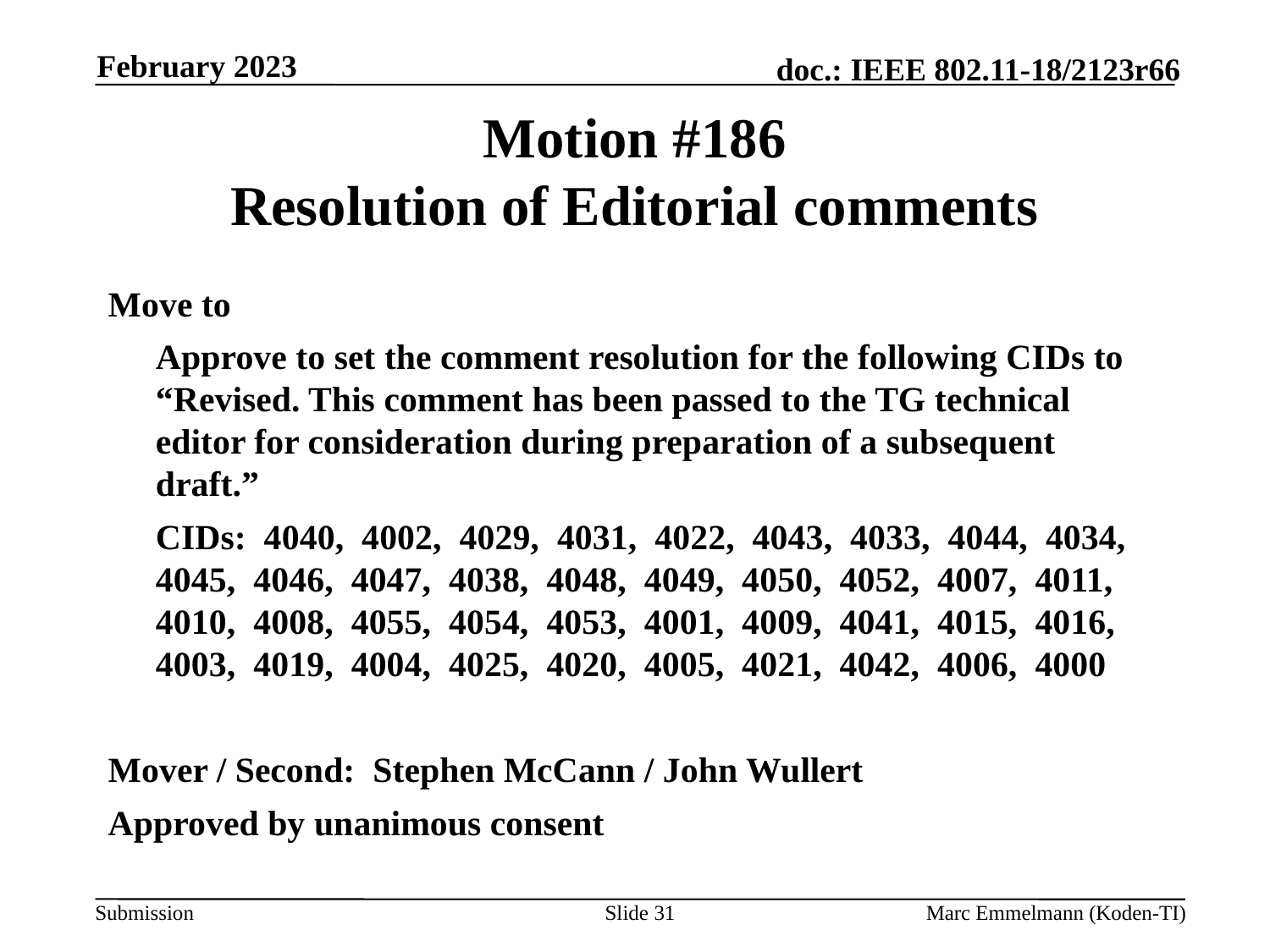

February 2023
# Motion #186 Resolution of Editorial comments
Move to
	Approve to set the comment resolution for the following CIDs to “Revised. This comment has been passed to the TG technical editor for consideration during preparation of a subsequent draft.”
	CIDs:  4040,  4002,  4029,  4031,  4022,  4043,  4033,  4044,  4034,  4045,  4046,  4047,  4038,  4048,  4049,  4050,  4052,  4007,  4011,  4010,  4008,  4055,  4054,  4053,  4001,  4009,  4041,  4015,  4016,  4003,  4019,  4004,  4025,  4020,  4005,  4021,  4042,  4006,  4000

Mover / Second:  Stephen McCann / John Wullert
Approved by unanimous consent

Slide 31
Marc Emmelmann (Koden-TI)